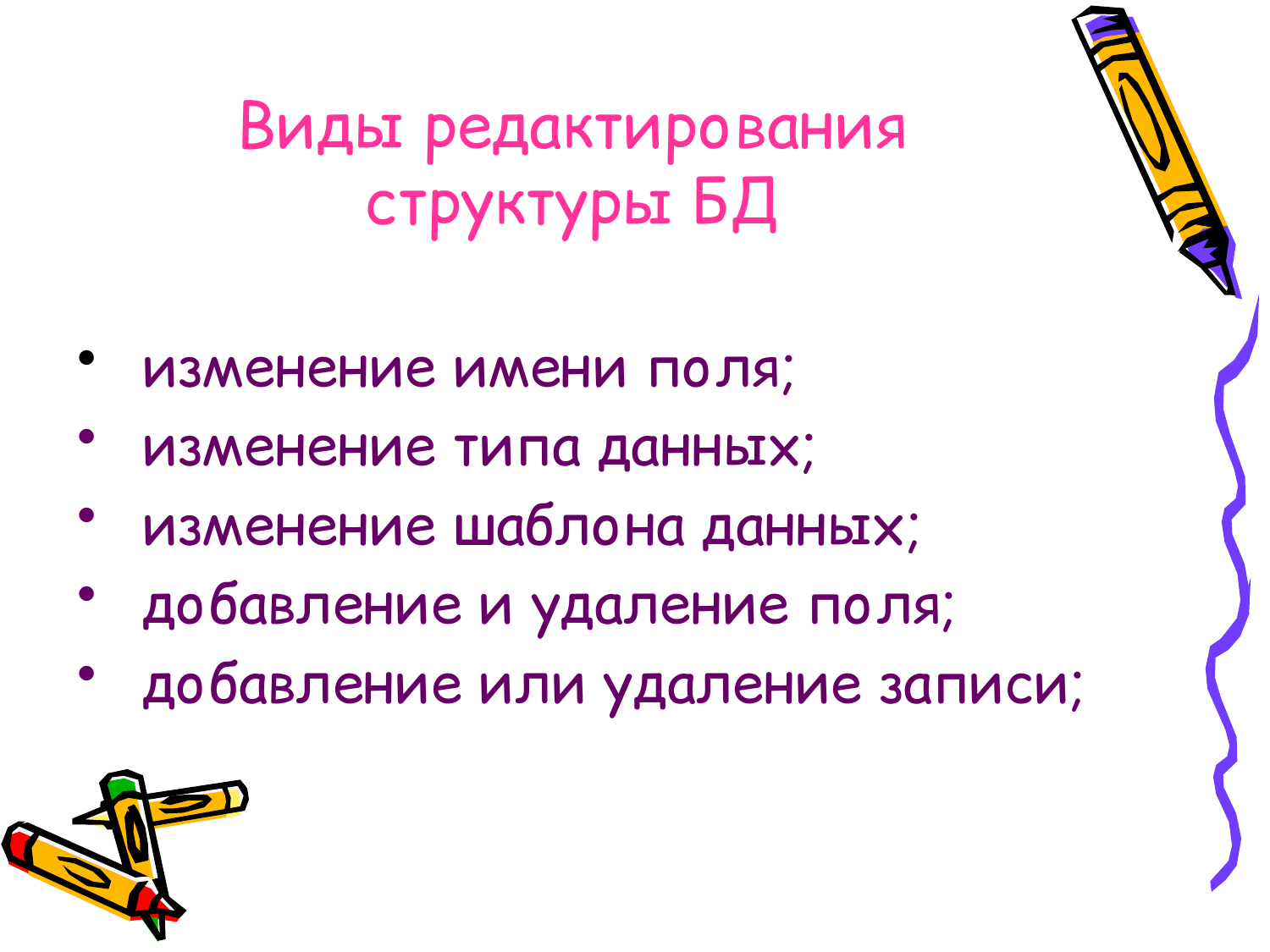

# Виды редактирования структуры БД
 изменение имени поля;
 изменение типа данных;
 изменение шаблона данных;
 добавление и удаление поля;
 добавление или удаление записи;